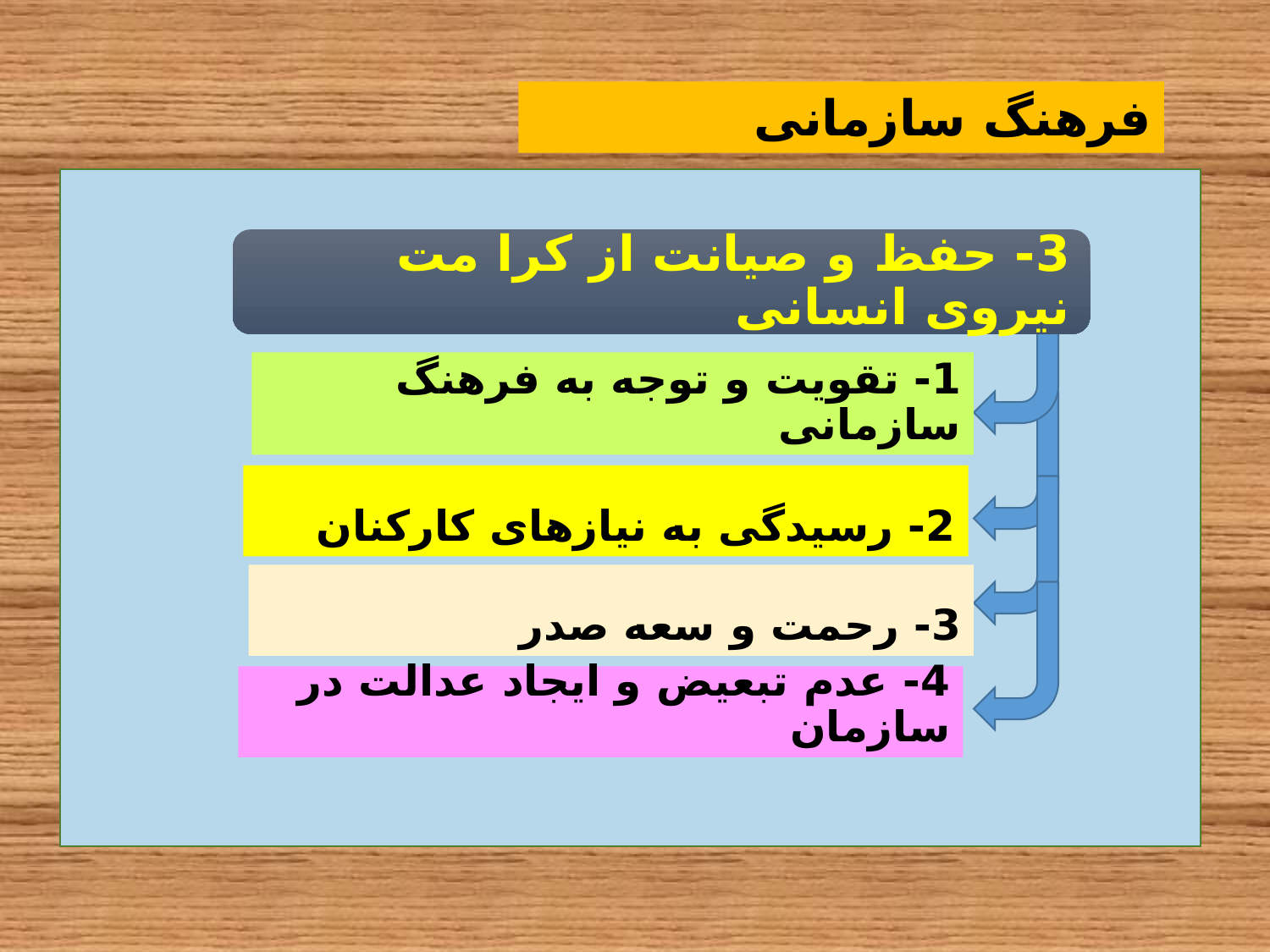

فرهنگ سازمانی
3- حفظ و صیانت از کرا مت نیروی انسانی

1- تقویت و توجه به فرهنگ سازمانی

2- رسیدگی به نیازهای کارکنان

3- رحمت و سعه صدر

4- عدم تبعیض و ایجاد عدالت در سازمان